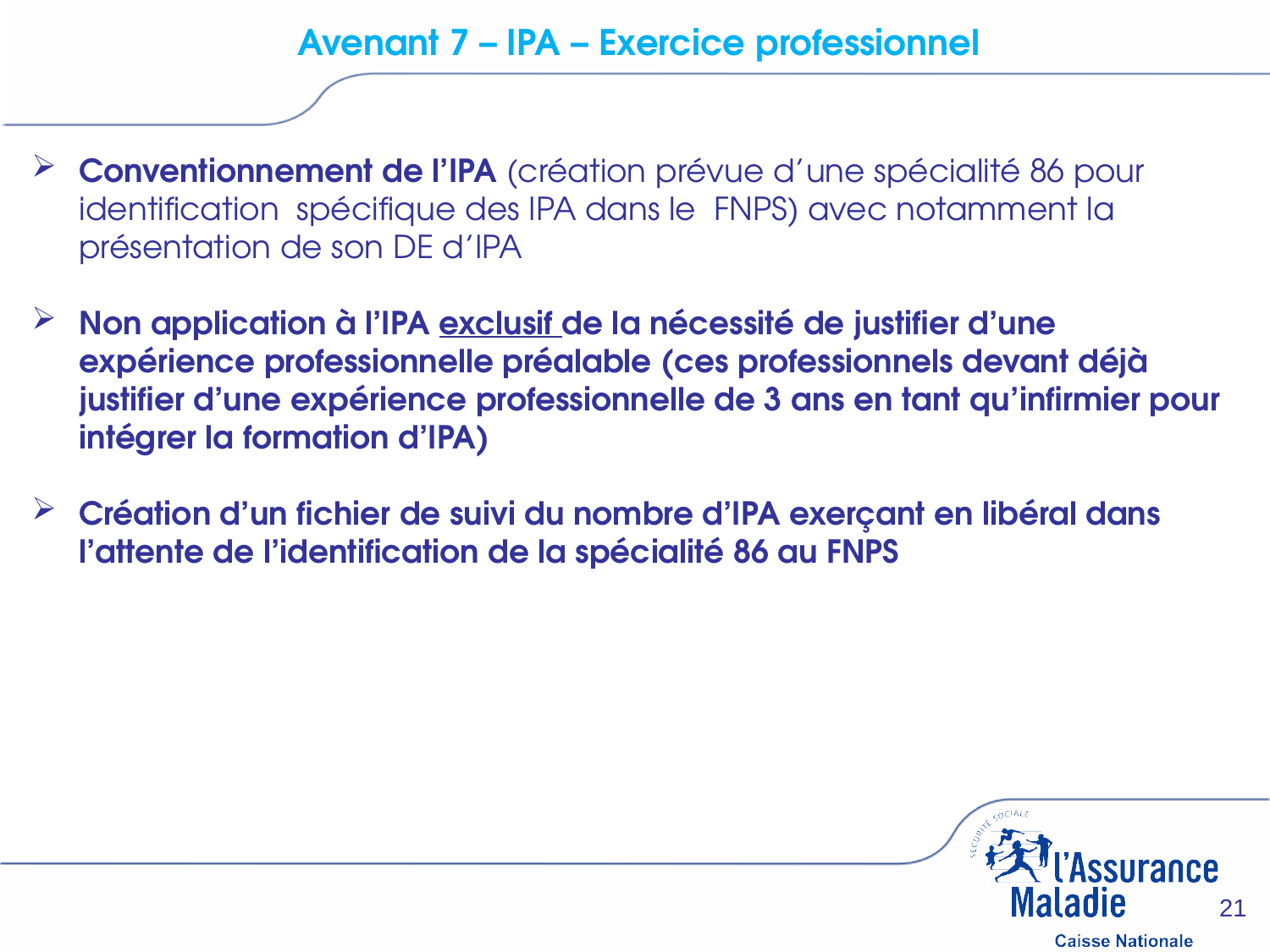

# Avenant 7 – IPA – Exercice professionnel

Conventionnement de l’IPA (création prévue d’une spécialité 86 pour identification  spécifique des IPA dans le  FNPS) avec notamment la présentation de son DE d’IPA

Non application à l’IPA exclusif de la nécessité de justifier d’une expérience professionnelle préalable (ces professionnels devant déjà justifier d’une expérience professionnelle de 3 ans en tant qu’infirmier pour intégrer la formation d’IPA)

Création d’un fichier de suivi du nombre d’IPA exerçant en libéral dans l’attente de l’identification de la spécialité 86 au FNPS

21